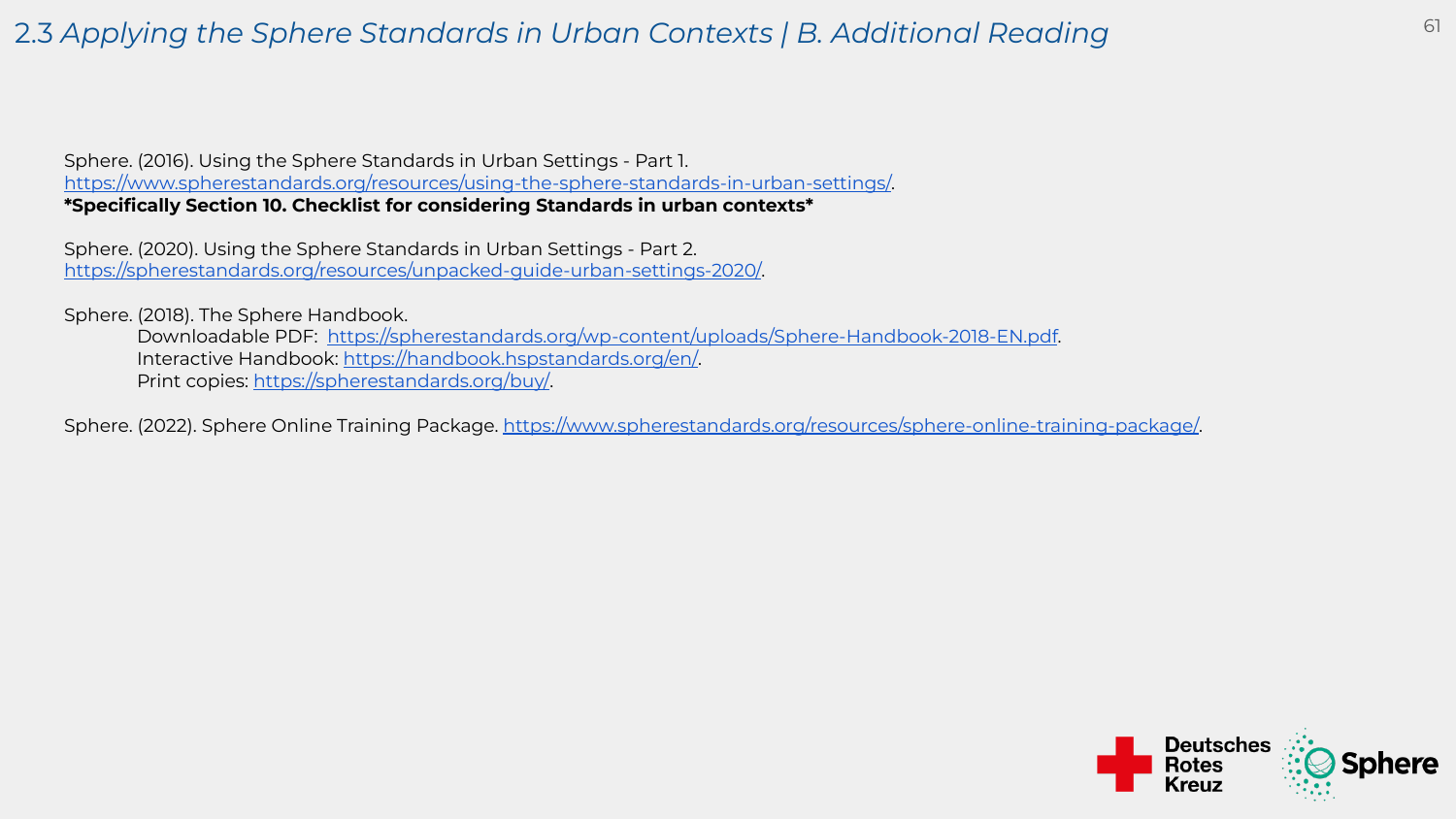

# 2.3 Applying the Sphere Standards in Urban Contexts | B. Additional Reading
61
Sphere. (2016). Using the Sphere Standards in Urban Settings - Part 1. https://www.spherestandards.org/resources/using-the-sphere-standards-in-urban-settings/.
*Specifically Section 10. Checklist for considering Standards in urban contexts*

Sphere. (2020). Using the Sphere Standards in Urban Settings - Part 2. https://spherestandards.org/resources/unpacked-guide-urban-settings-2020/.

Sphere. (2018). The Sphere Handbook.
Downloadable PDF:  https://spherestandards.org/wp-content/uploads/Sphere-Handbook-2018-EN.pdf.
Interactive Handbook: https://handbook.hspstandards.org/en/.
Print copies: https://spherestandards.org/buy/.

Sphere. (2022). Sphere Online Training Package. https://www.spherestandards.org/resources/sphere-online-training-package/.